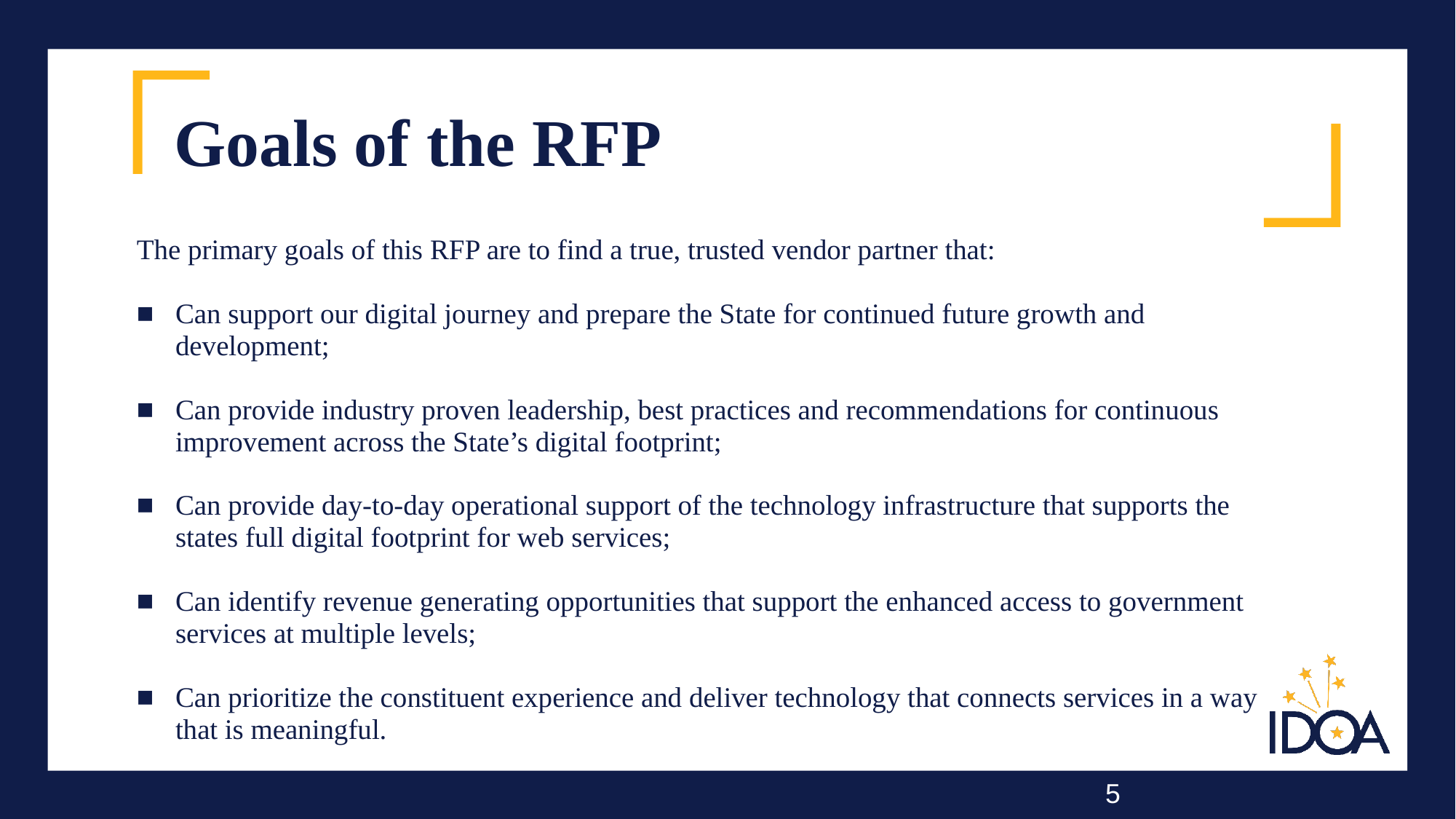

# Goals of the RFP
The primary goals of this RFP are to find a true, trusted vendor partner that:

Can support our digital journey and prepare the State for continued future growth and development;

Can provide industry proven leadership, best practices and recommendations for continuous improvement across the State’s digital footprint;

Can provide day-to-day operational support of the technology infrastructure that supports the states full digital footprint for web services;

Can identify revenue generating opportunities that support the enhanced access to government services at multiple levels;

Can prioritize the constituent experience and deliver technology that connects services in a way that is meaningful.
5